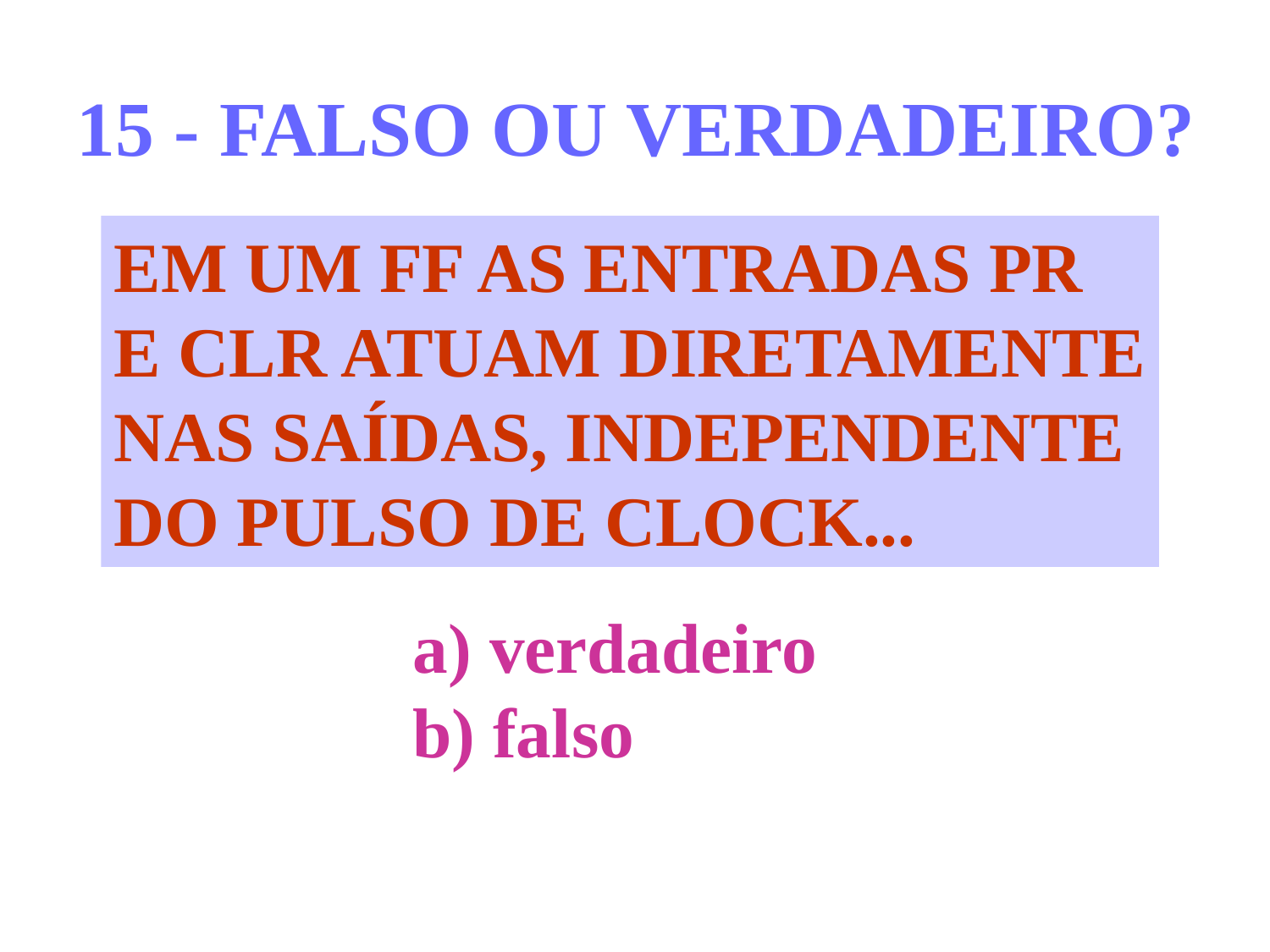

15 - FALSO OU VERDADEIRO?
EM UM FF AS ENTRADAS PR
E CLR ATUAM DIRETAMENTE
NAS SAÍDAS, INDEPENDENTE
DO PULSO DE CLOCK...
a) verdadeiro
b) falso